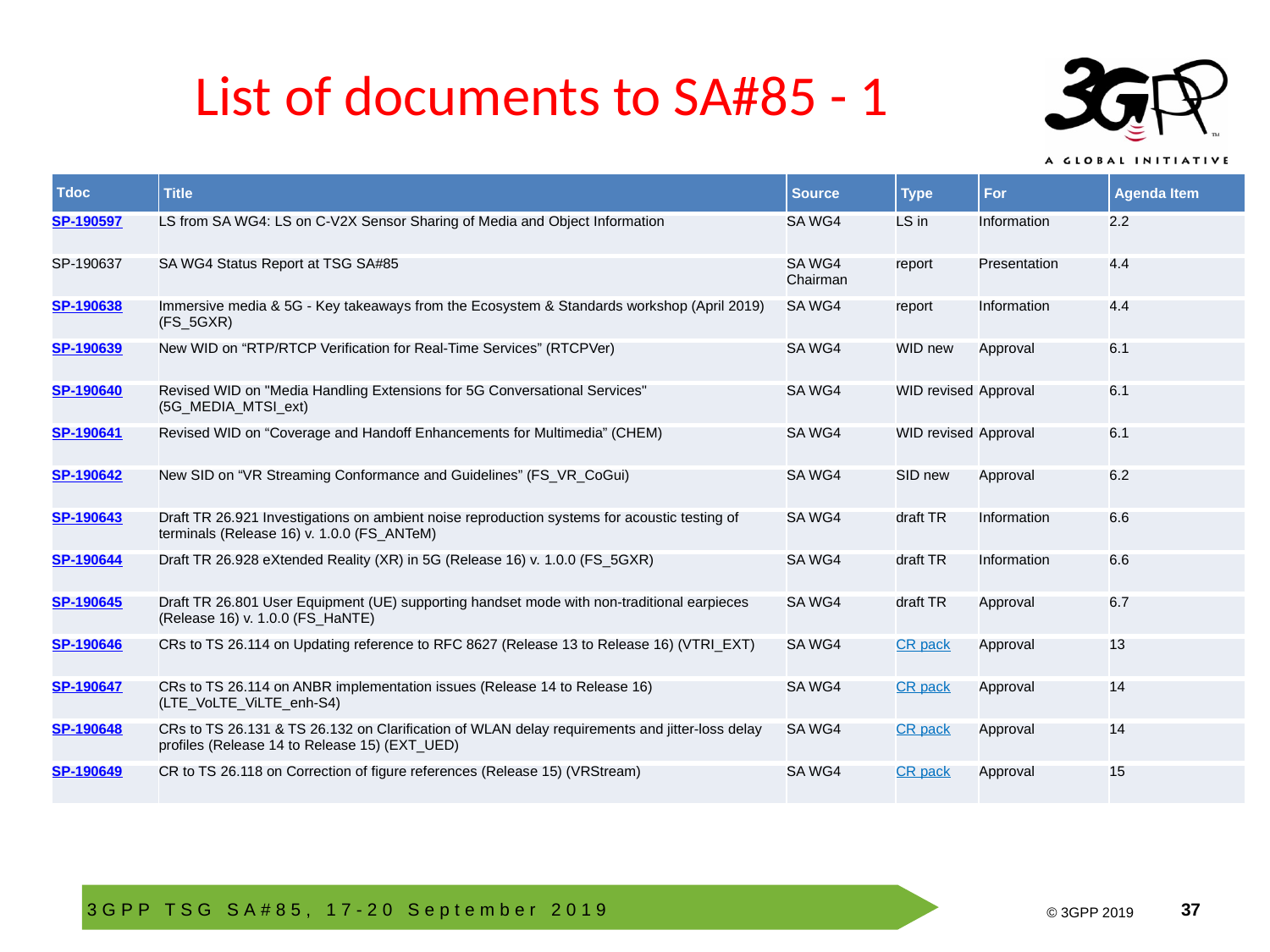

# List of documents to SA#85 - 1
| Tdoc | Title | Source | Type | For | Agenda Item |
| --- | --- | --- | --- | --- | --- |
| SP-190597 | LS from SA WG4: LS on C-V2X Sensor Sharing of Media and Object Information | SA WG4 | LS in | Information | 2.2 |
| SP-190637 | SA WG4 Status Report at TSG SA#85 | SA WG4 Chairman | report | Presentation | 4.4 |
| SP-190638 | Immersive media & 5G - Key takeaways from the Ecosystem & Standards workshop (April 2019) (FS\_5GXR) | SA WG4 | report | Information | 4.4 |
| SP-190639 | New WID on “RTP/RTCP Verification for Real-Time Services” (RTCPVer) | SA WG4 | WID new | Approval | 6.1 |
| SP-190640 | Revised WID on "Media Handling Extensions for 5G Conversational Services" (5G\_MEDIA\_MTSI\_ext) | SA WG4 | WID revised | Approval | 6.1 |
| SP-190641 | Revised WID on “Coverage and Handoff Enhancements for Multimedia” (CHEM) | SA WG4 | WID revised | Approval | 6.1 |
| SP-190642 | New SID on “VR Streaming Conformance and Guidelines” (FS\_VR\_CoGui) | SA WG4 | SID new | Approval | 6.2 |
| SP-190643 | Draft TR 26.921 Investigations on ambient noise reproduction systems for acoustic testing of terminals (Release 16) v. 1.0.0 (FS\_ANTeM) | SA WG4 | draft TR | Information | 6.6 |
| SP-190644 | Draft TR 26.928 eXtended Reality (XR) in 5G (Release 16) v. 1.0.0 (FS\_5GXR) | SA WG4 | draft TR | Information | 6.6 |
| SP-190645 | Draft TR 26.801 User Equipment (UE) supporting handset mode with non-traditional earpieces (Release 16) v. 1.0.0 (FS\_HaNTE) | SA WG4 | draft TR | Approval | 6.7 |
| SP-190646 | CRs to TS 26.114 on Updating reference to RFC 8627 (Release 13 to Release 16) (VTRI\_EXT) | SA WG4 | CR pack | Approval | 13 |
| SP-190647 | CRs to TS 26.114 on ANBR implementation issues (Release 14 to Release 16) (LTE\_VoLTE\_ViLTE\_enh-S4) | SA WG4 | CR pack | Approval | 14 |
| SP-190648 | CRs to TS 26.131 & TS 26.132 on Clarification of WLAN delay requirements and jitter-loss delay profiles (Release 14 to Release 15) (EXT\_UED) | SA WG4 | CR pack | Approval | 14 |
| SP-190649 | CR to TS 26.118 on Correction of figure references (Release 15) (VRStream) | SA WG4 | CR pack | Approval | 15 |